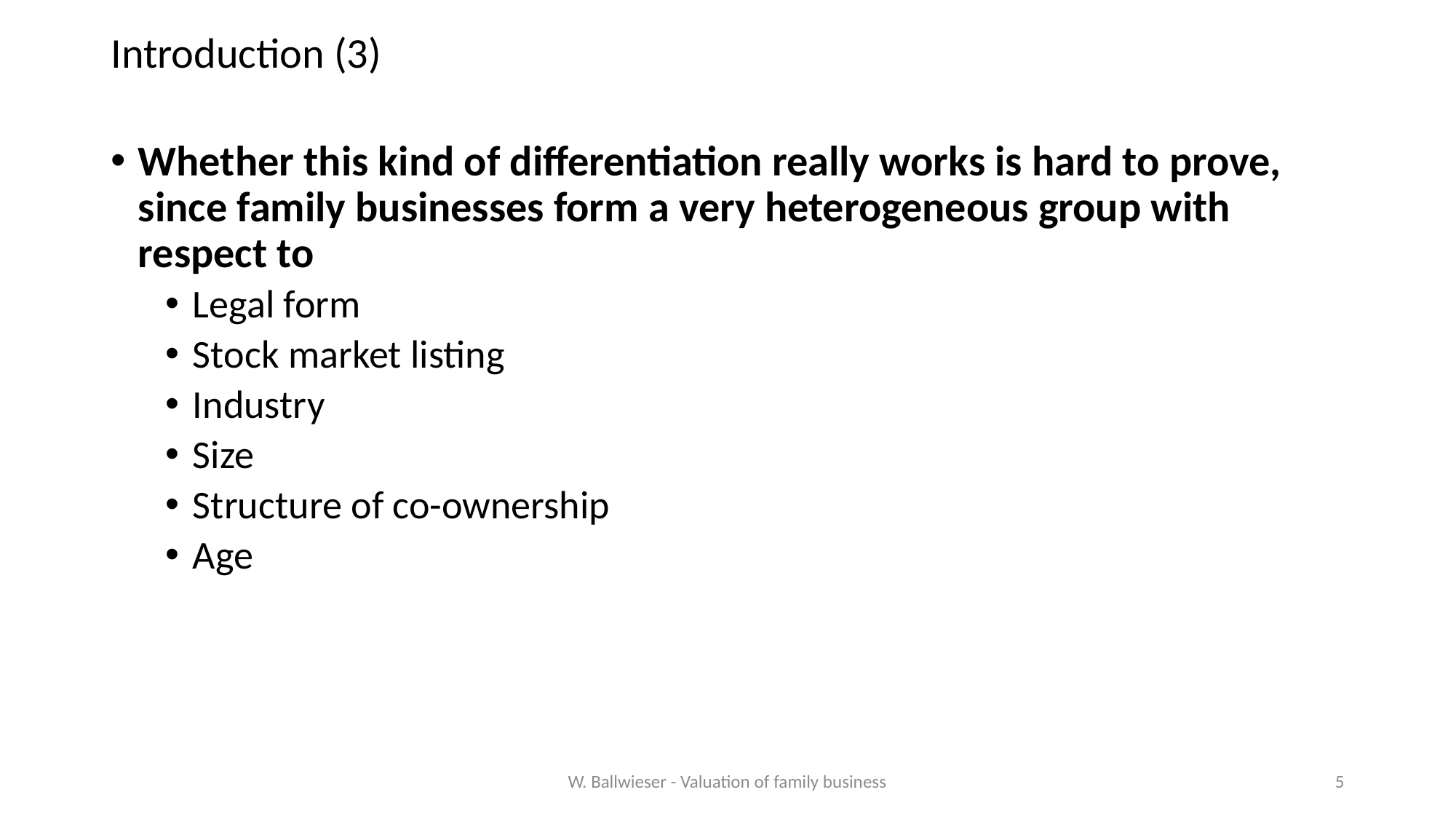

# Introduction (3)
Whether this kind of differentiation really works is hard to prove, since family businesses form a very heterogeneous group with respect to
Legal form
Stock market listing
Industry
Size
Structure of co-ownership
Age
W. Ballwieser - Valuation of family business
5